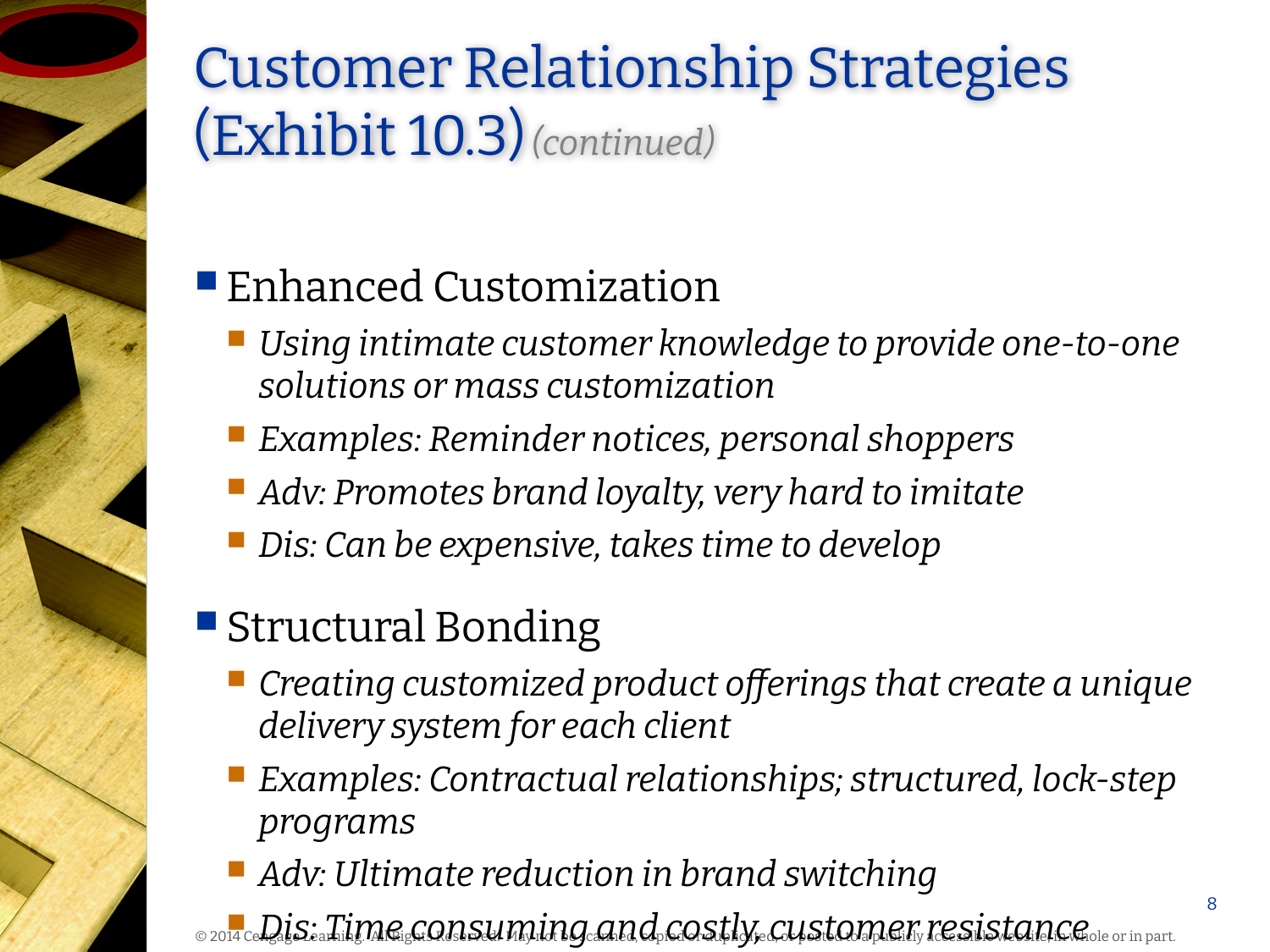

# Customer Relationship Strategies (Exhibit 10.3) (continued)

Enhanced Customization
Using intimate customer knowledge to provide one-to-one solutions or mass customization
Examples: Reminder notices, personal shoppers
Adv: Promotes brand loyalty, very hard to imitate
Dis: Can be expensive, takes time to develop
Structural Bonding
Creating customized product offerings that create a unique delivery system for each client
Examples: Contractual relationships; structured, lock-step programs
Adv: Ultimate reduction in brand switching
Dis: Time consuming and costly, customer resistance
8